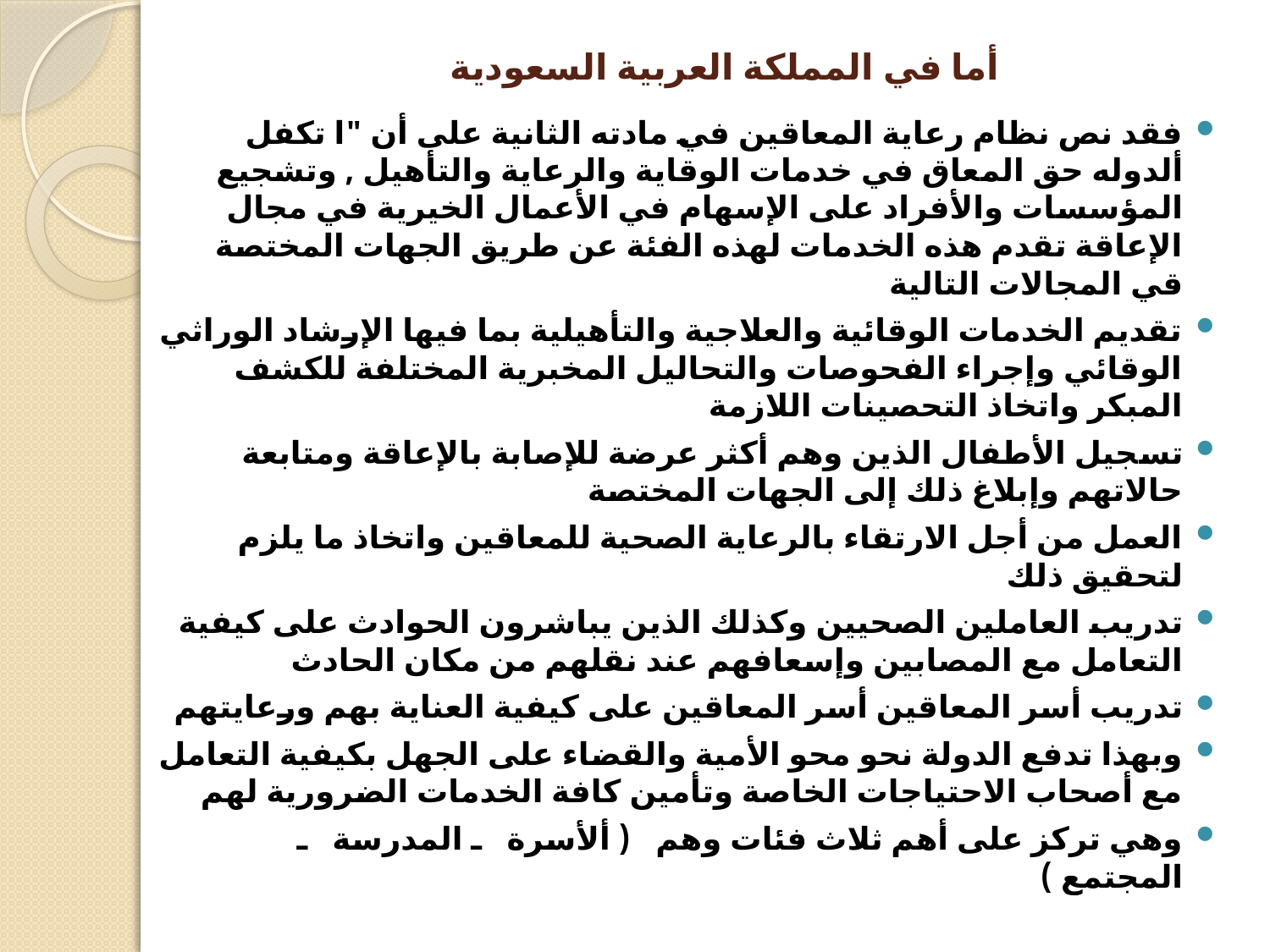

# أما في المملكة العربية السعودية
فقد نص نظام رعاية المعاقين في مادته الثانية على أن "ا تكفل ألدوله حق المعاق في خدمات الوقاية والرعاية والتأهيل , وتشجيع المؤسسات والأفراد على الإسهام في الأعمال الخيرية في مجال الإعاقة تقدم هذه الخدمات لهذه الفئة عن طريق الجهات المختصة قي المجالات التالية
تقديم الخدمات الوقائية والعلاجية والتأهيلية بما فيها الإرشاد الوراثي الوقائي وإجراء الفحوصات والتحاليل المخبرية المختلفة للكشف المبكر واتخاذ التحصينات اللازمة
تسجيل الأطفال الذين وهم أكثر عرضة للإصابة بالإعاقة ومتابعة حالاتهم وإبلاغ ذلك إلى الجهات المختصة
العمل من أجل الارتقاء بالرعاية الصحية للمعاقين واتخاذ ما يلزم لتحقيق ذلك
تدريب العاملين الصحيين وكذلك الذين يباشرون الحوادث على كيفية التعامل مع المصابين وإسعافهم عند نقلهم من مكان الحادث
تدريب أسر المعاقين أسر المعاقين على كيفية العناية بهم ورعايتهم
وبهذا تدفع الدولة نحو محو الأمية والقضاء على الجهل بكيفية التعامل مع أصحاب الاحتياجات الخاصة وتأمين كافة الخدمات الضرورية لهم
وهي تركز على أهم ثلاث فئات وهم   ( ألأسرة   ـ المدرسة   ـ   المجتمع )